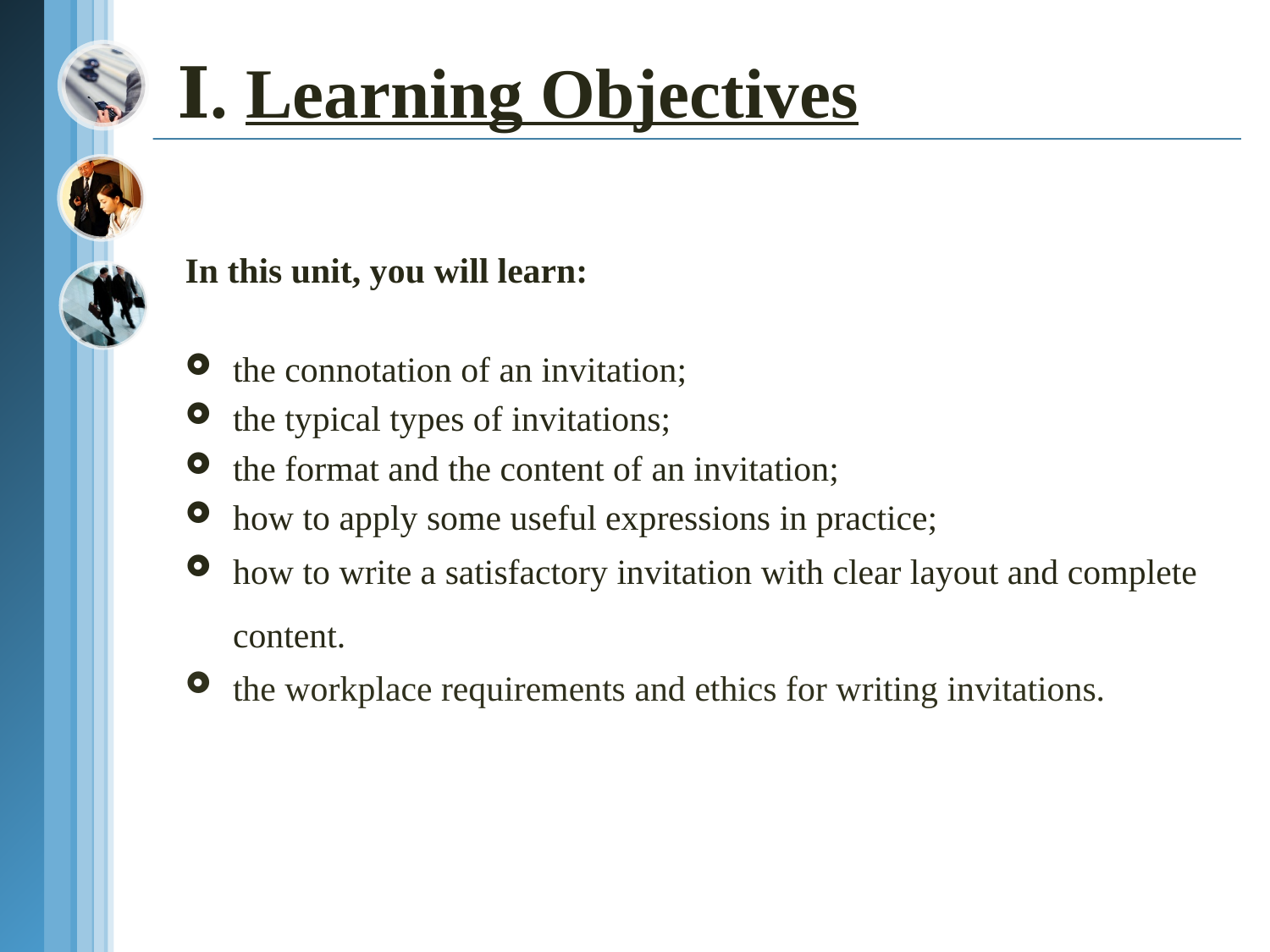

Ⅰ. Learning Objectives
In this unit, you will learn:

the connotation of an invitation;
the typical types of invitations;
the format and the content of an invitation;
how to apply some useful expressions in practice;
how to write a satisfactory invitation with clear layout and complete content.
the workplace requirements and ethics for writing invitations.